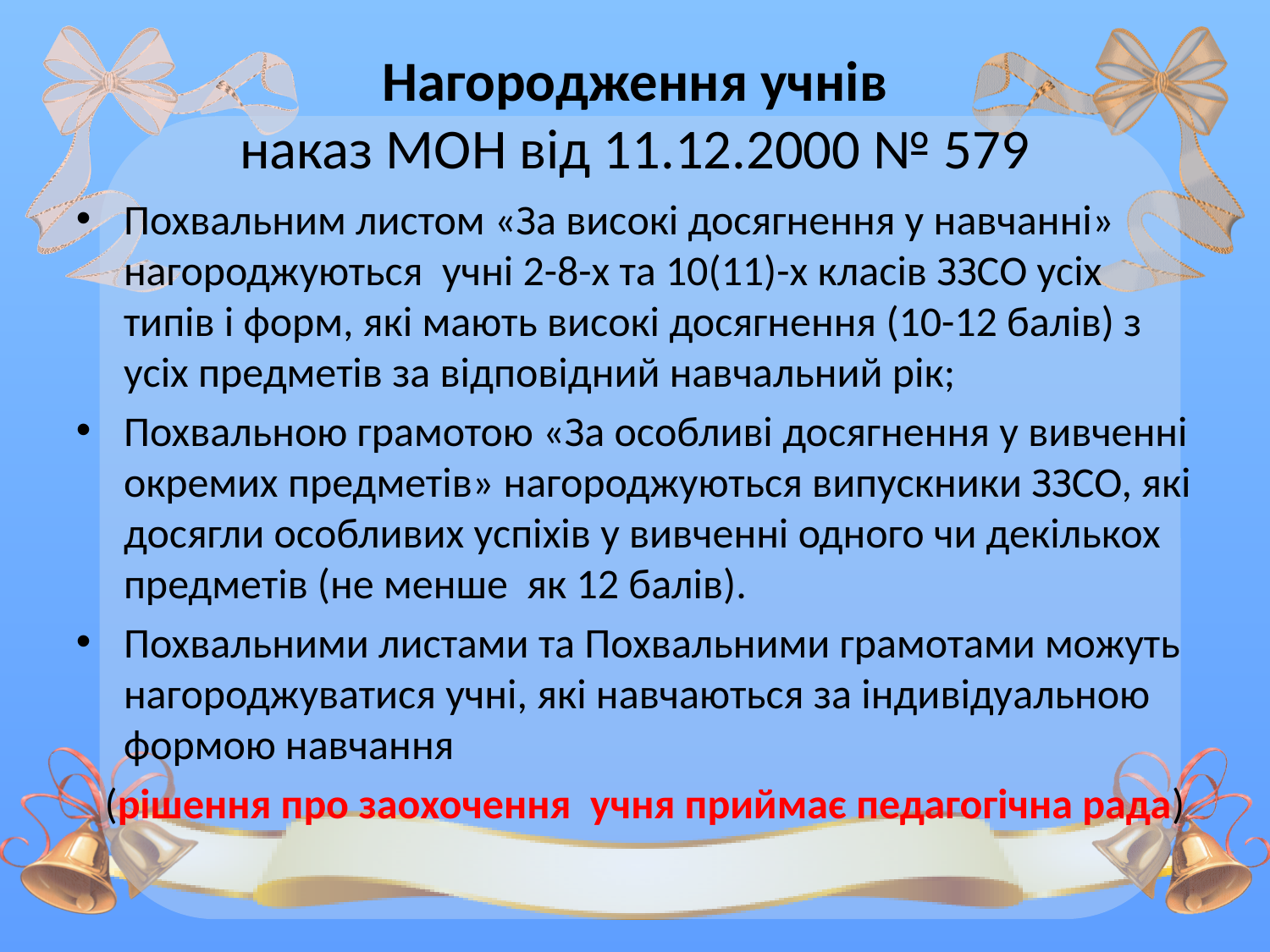

# Нагородження учнів наказ МОН від 11.12.2000 № 579
Похвальним листом «За високі досягнення у навчанні» нагороджуються  учні 2-8-х та 10(11)-х класів ЗЗСО усіх типів і форм, які мають високі досягнення (10-12 балів) з усіх предметів за відповідний навчальний рік;
Похвальною грамотою «За особливі досягнення у вивченні окремих предметів» нагороджуються випускники ЗЗСО, які досягли особливих успіхів у вивченні одного чи декількох предметів (не менше  як 12 балів).
Похвальними листами та Похвальними грамотами можуть нагороджуватися учні, які навчаються за індивідуальною формою навчання
   (рішення про заохочення  учня приймає педагогічна рада)